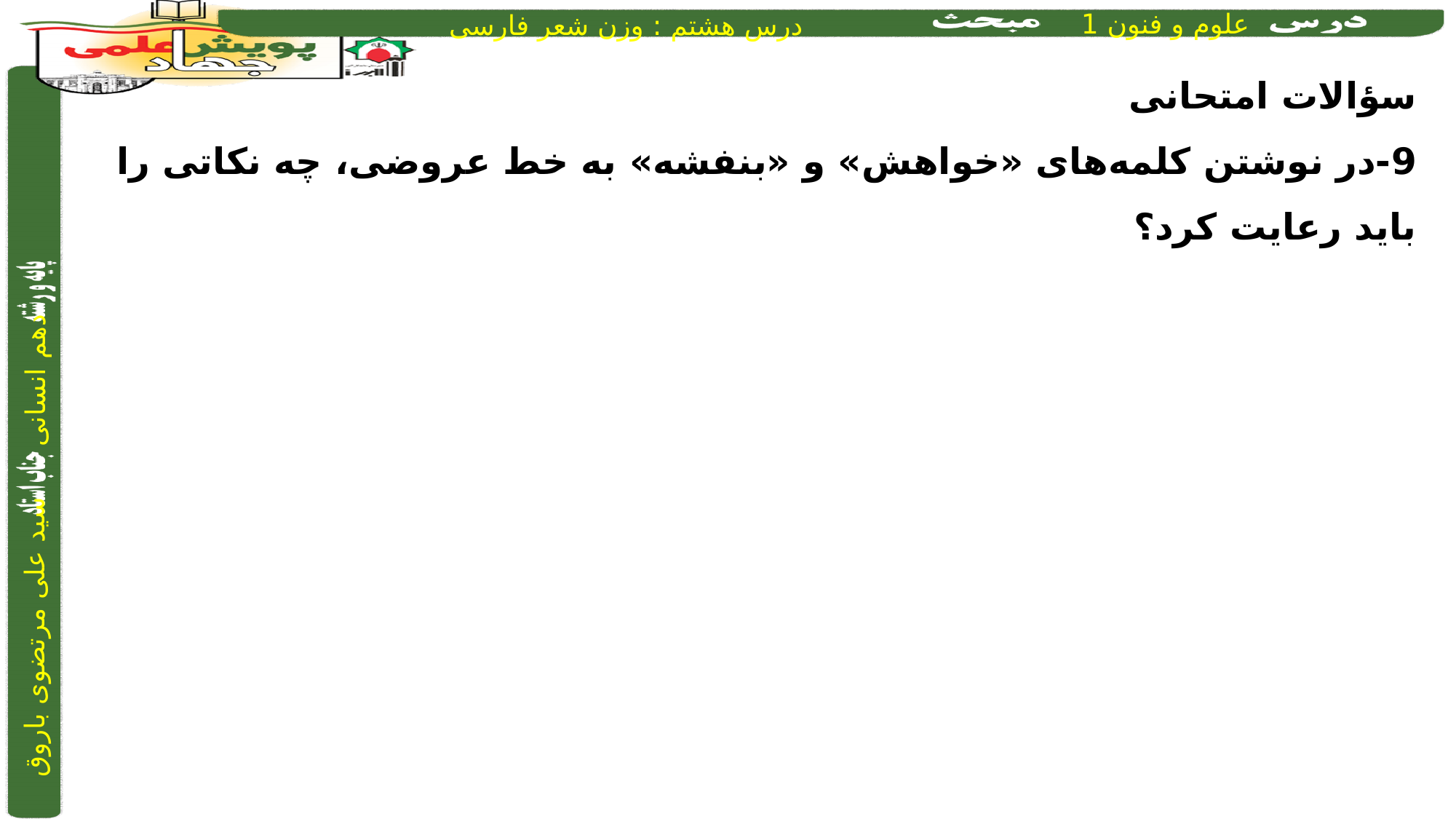

سؤالات امتحانی
9-در نوشتن کلمه‌های «خواهش» و «بنفشه» به خط عروضی، چه نکاتی را باید رعایت کرد؟